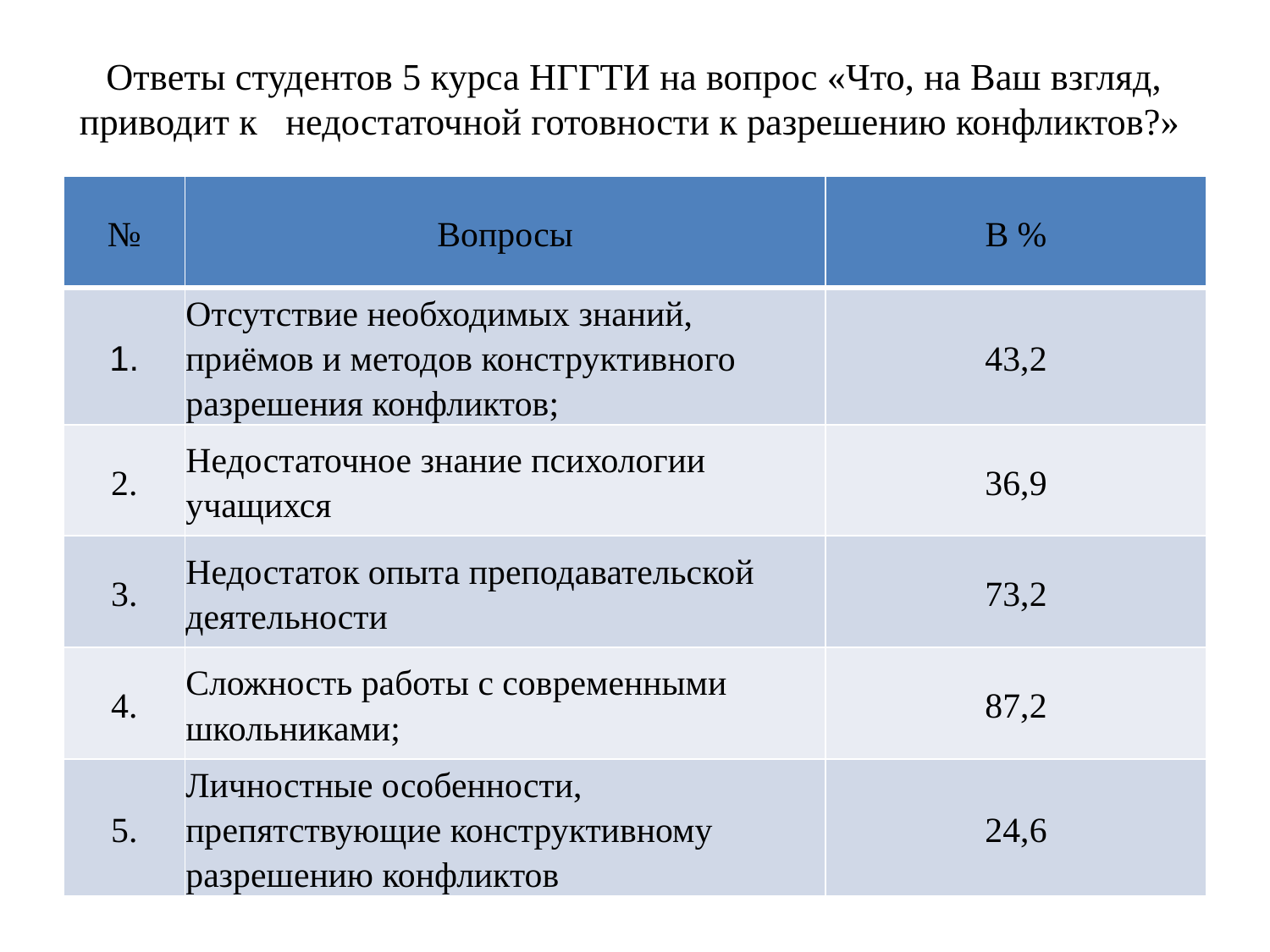

# Ответы студентов 5 курса НГГТИ на вопрос «Что, на Ваш взгляд, приводит к   недостаточной готовности к разрешению конфликтов?»
| № | Вопросы | В % |
| --- | --- | --- |
| 1. | Отсутствие необходимых знаний, приёмов и методов конструктивного разрешения конфликтов; | 43,2 |
| 2. | Недостаточное знание психологии учащихся | 36,9 |
| 3. | Недостаток опыта преподавательской деятельности | 73,2 |
| 4. | Сложность работы с современными школьниками; | 87,2 |
| 5. | Личностные особенности, препятствующие конструктивному разрешению конфликтов | 24,6 |